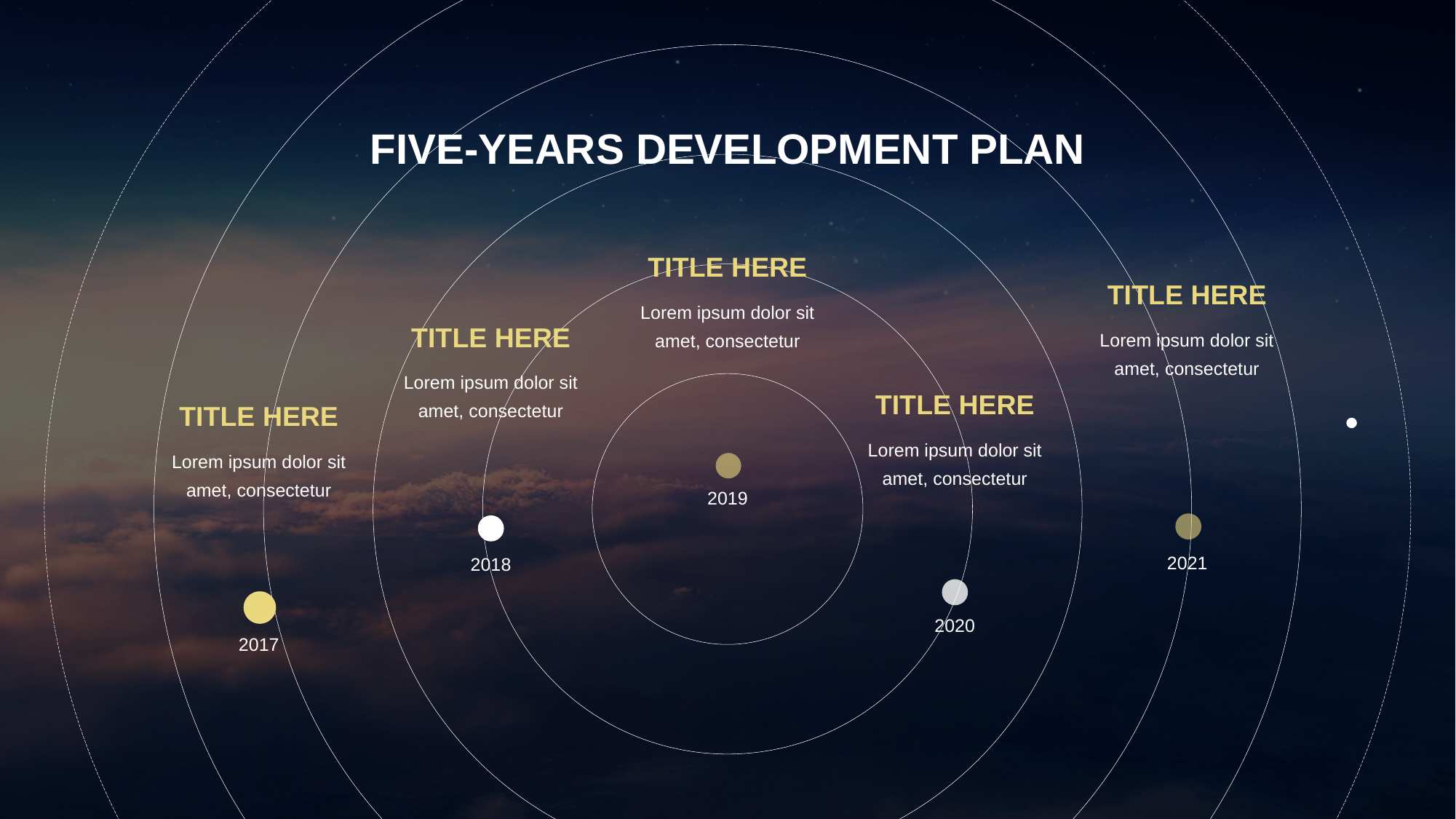

FIVE-YEARS DEVELOPMENT PLAN

TITLE HERE
Lorem ipsum dolor sit amet, consectetur

TITLE HERE
Lorem ipsum dolor sit amet, consectetur
TITLE HERE
Lorem ipsum dolor sit amet, consectetur

TITLE HERE
Lorem ipsum dolor sit amet, consectetur
TITLE HERE
Lorem ipsum dolor sit amet, consectetur

2019

2021

2018

2017
2020